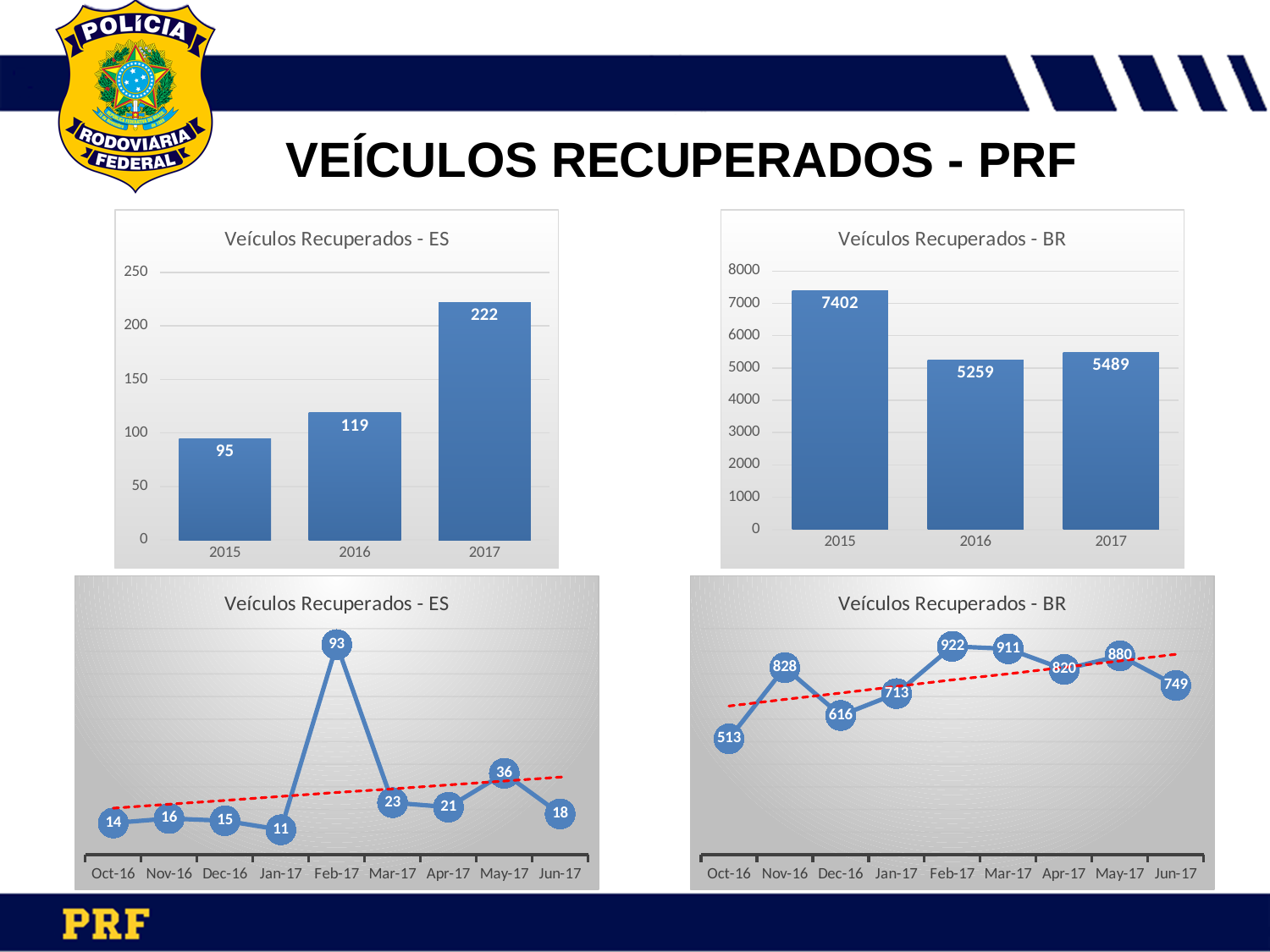

VEÍCULOS RECUPERADOS - PRF

### Chart: Veículos Recuperados - ES

| Category |  |
|---|---|
| 2015 | 95.0 |
| 2016 | 119.0 |
| 2017 | 222.0 |

### Chart: Veículos Recuperados - BR

| Category |  |
|---|---|
| 2015 | 7402.0 |
| 2016 | 5259.0 |
| 2017 | 5489.0 |

### Chart: Veículos Recuperados - ES

| Category |  |
|---|---|
| 42644 | 14.0 |
| 42675 | 16.0 |
| 42705 | 15.0 |
| 42736 | 11.0 |
| 42767 | 93.0 |
| 42795 | 23.0 |
| 42826 | 21.0 |
| 42856 | 36.0 |
| 42887 | 18.0 |

### Chart: Veículos Recuperados - BR

| Category |  |
|---|---|
| 42644 | 513.0 |
| 42675 | 828.0 |
| 42705 | 616.0 |
| 42736 | 713.0 |
| 42767 | 922.0 |
| 42795 | 911.0 |
| 42826 | 820.0 |
| 42856 | 880.0 |
| 42887 | 749.0 |